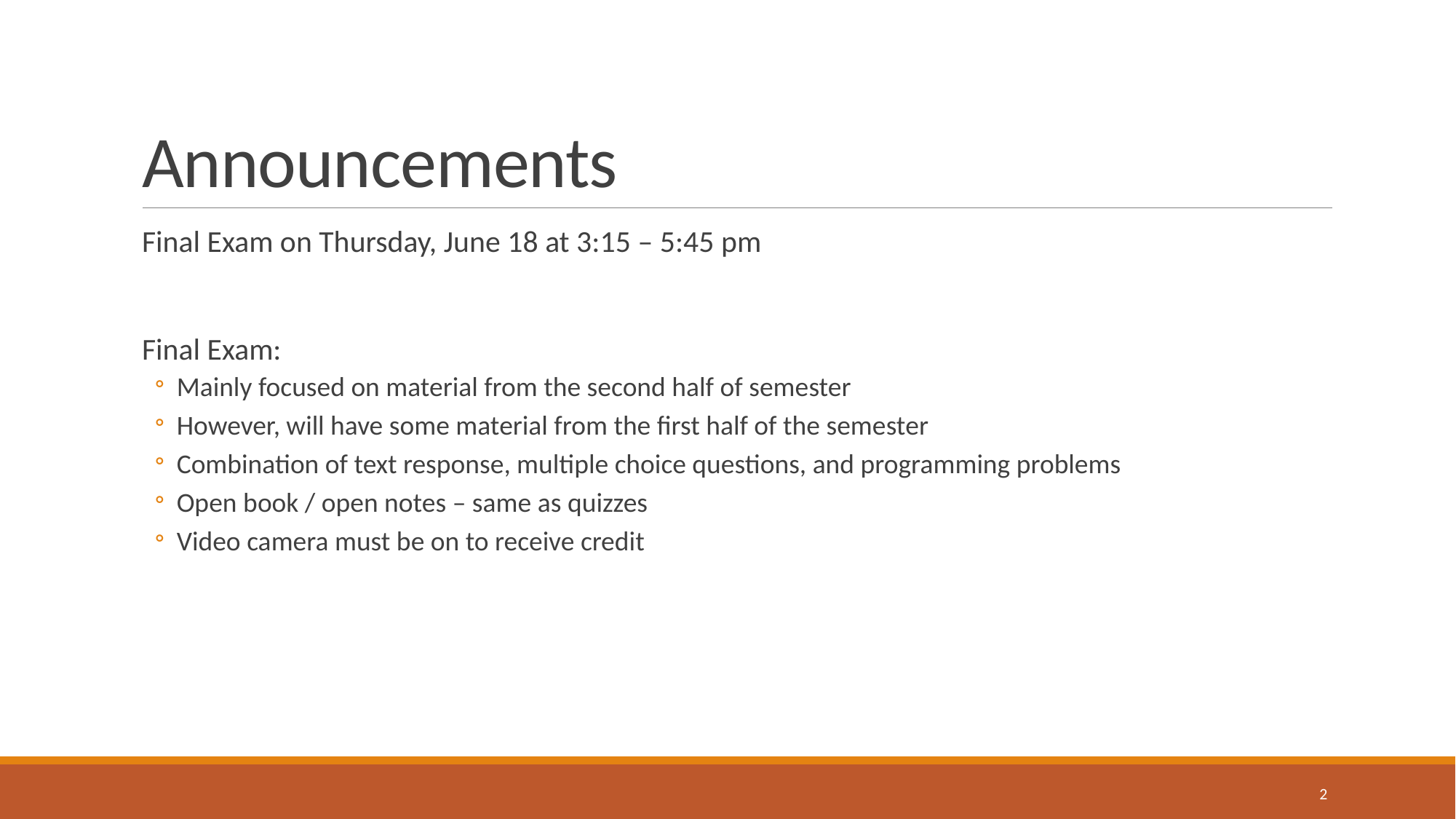

# Announcements
Final Exam on Thursday, June 18 at 3:15 – 5:45 pm

Final Exam:
Mainly focused on material from the second half of semester
However, will have some material from the first half of the semester
Combination of text response, multiple choice questions, and programming problems
Open book / open notes – same as quizzes
Video camera must be on to receive credit
2